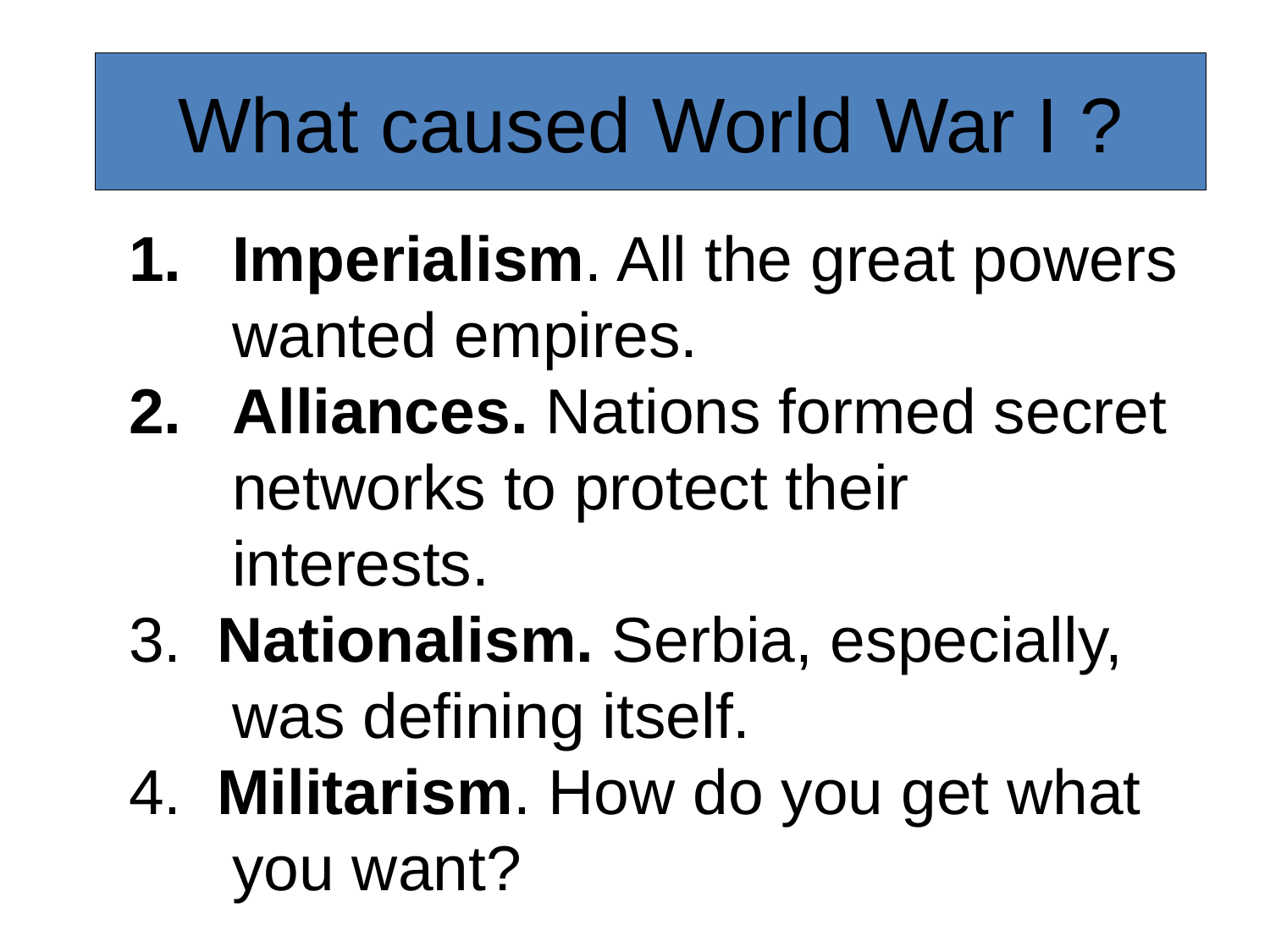

What caused World War I ?
Imperialism. All the great powers wanted empires.
Alliances. Nations formed secret networks to protect their interests.
3.  Nationalism. Serbia, especially, was defining itself.
4.  Militarism. How do you get what you want?